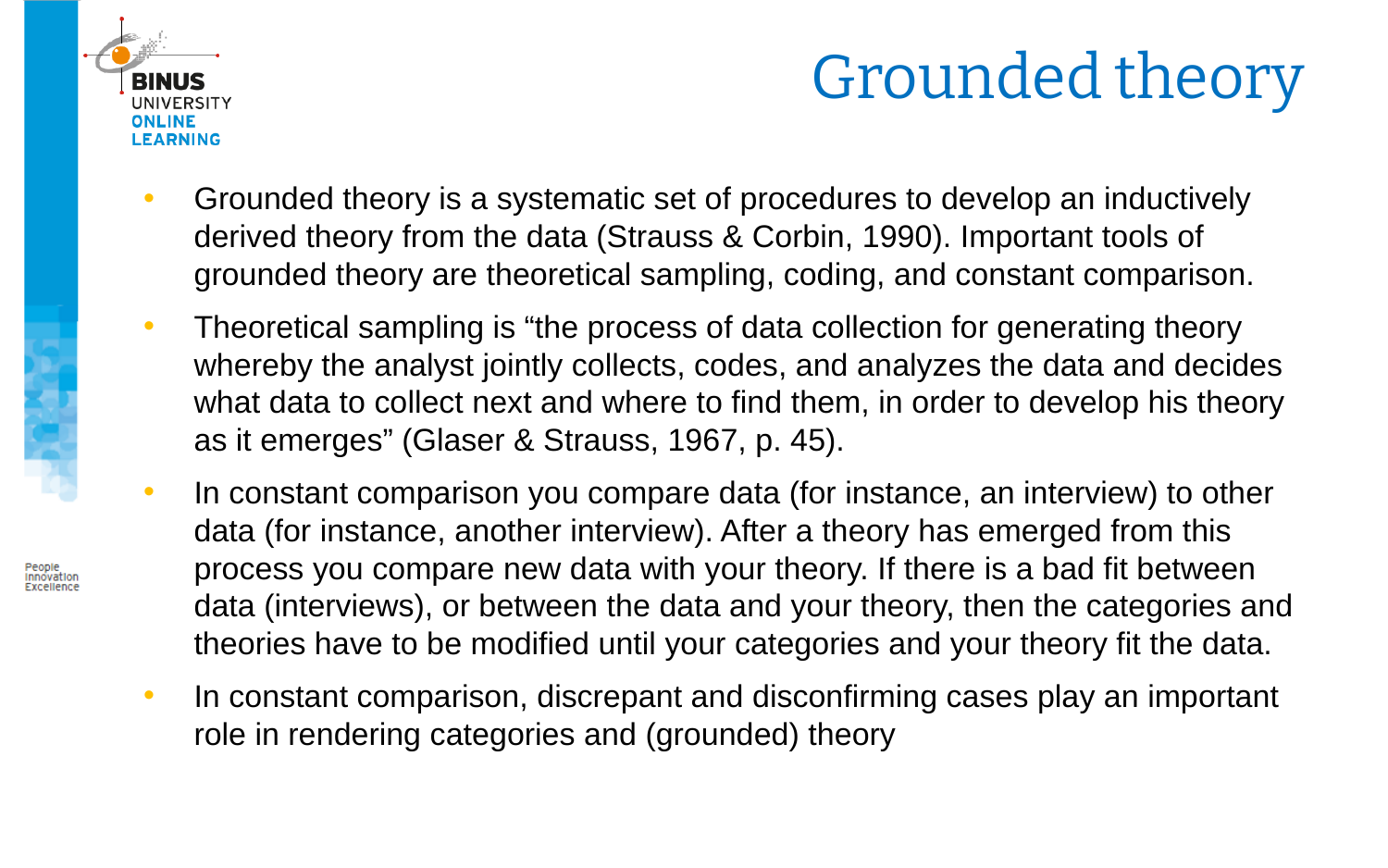

# Grounded theory
Grounded theory is a systematic set of procedures to develop an inductively derived theory from the data (Strauss & Corbin, 1990). Important tools of grounded theory are theoretical sampling, coding, and constant comparison.
Theoretical sampling is “the process of data collection for generating theory whereby the analyst jointly collects, codes, and analyzes the data and decides what data to collect next and where to find them, in order to develop his theory as it emerges” (Glaser & Strauss, 1967, p. 45).
In constant comparison you compare data (for instance, an interview) to other data (for instance, another interview). After a theory has emerged from this process you compare new data with your theory. If there is a bad fit between data (interviews), or between the data and your theory, then the categories and theories have to be modified until your categories and your theory fit the data.
In constant comparison, discrepant and disconfirming cases play an important role in rendering categories and (grounded) theory